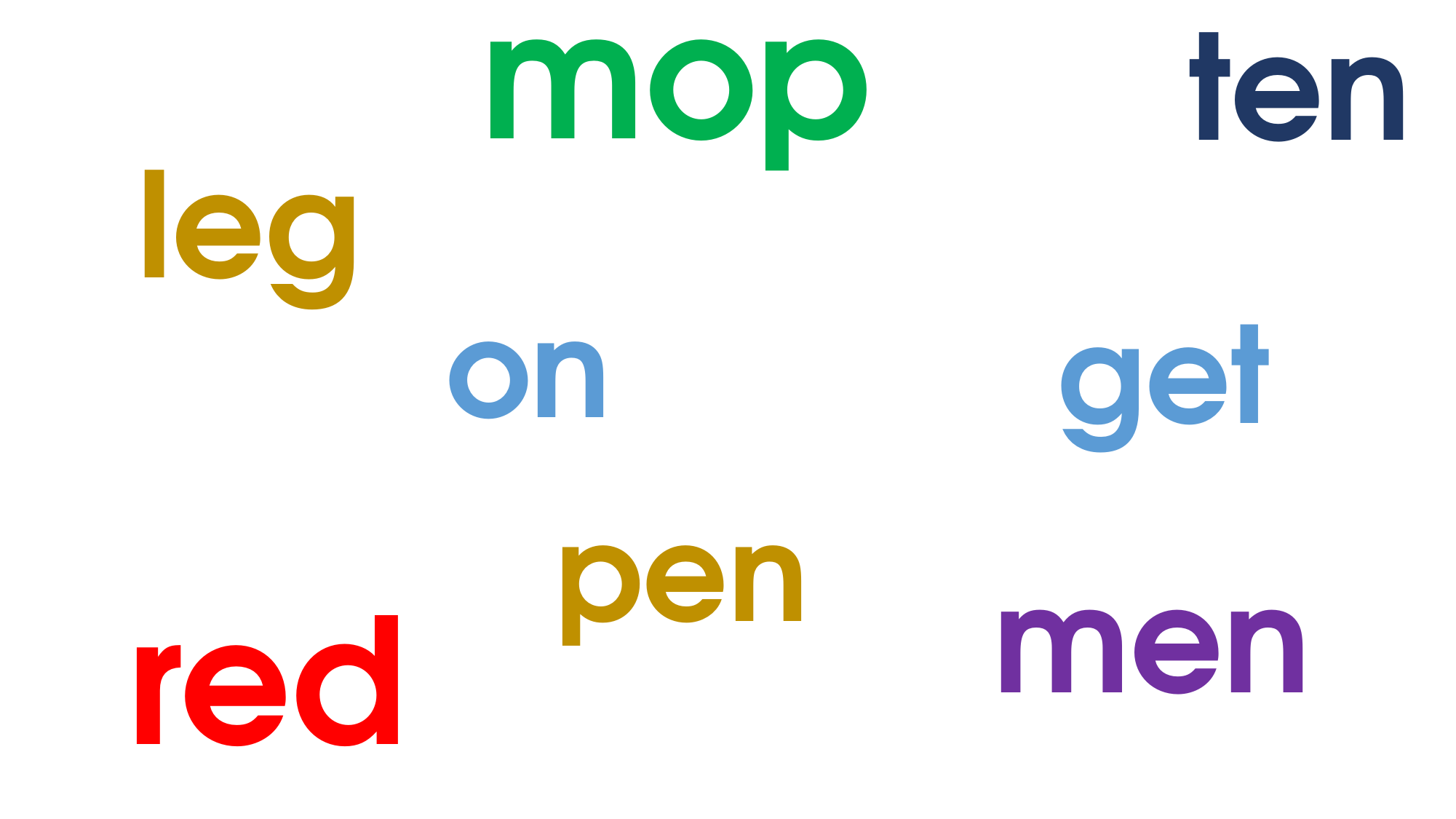

mop
ten
leg
on
get
pen
men
red